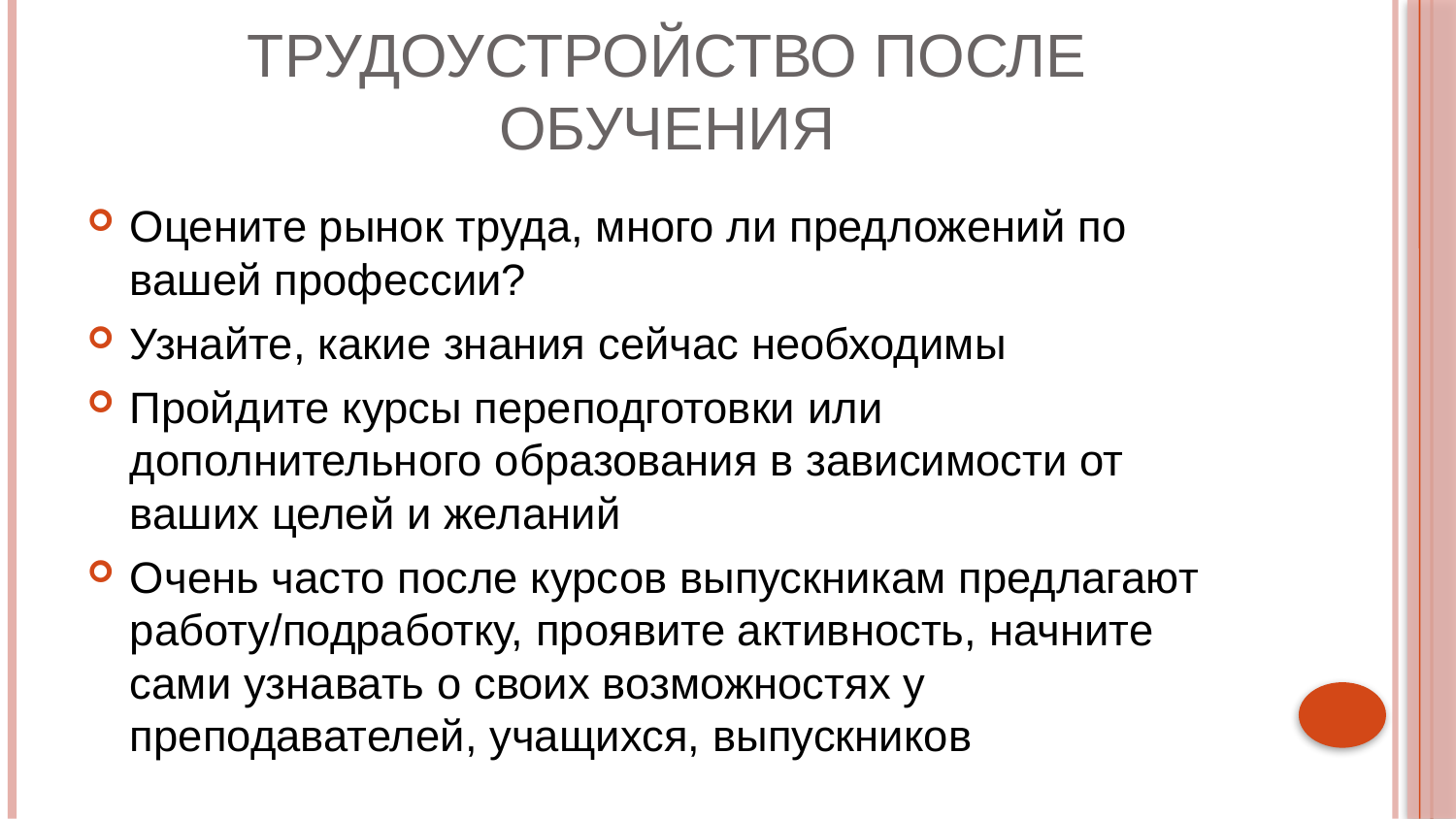

# Трудоустройство после обучения
Оцените рынок труда, много ли предложений по вашей профессии?
Узнайте, какие знания сейчас необходимы
Пройдите курсы переподготовки или дополнительного образования в зависимости от ваших целей и желаний
Очень часто после курсов выпускникам предлагают работу/подработку, проявите активность, начните сами узнавать о своих возможностях у преподавателей, учащихся, выпускников